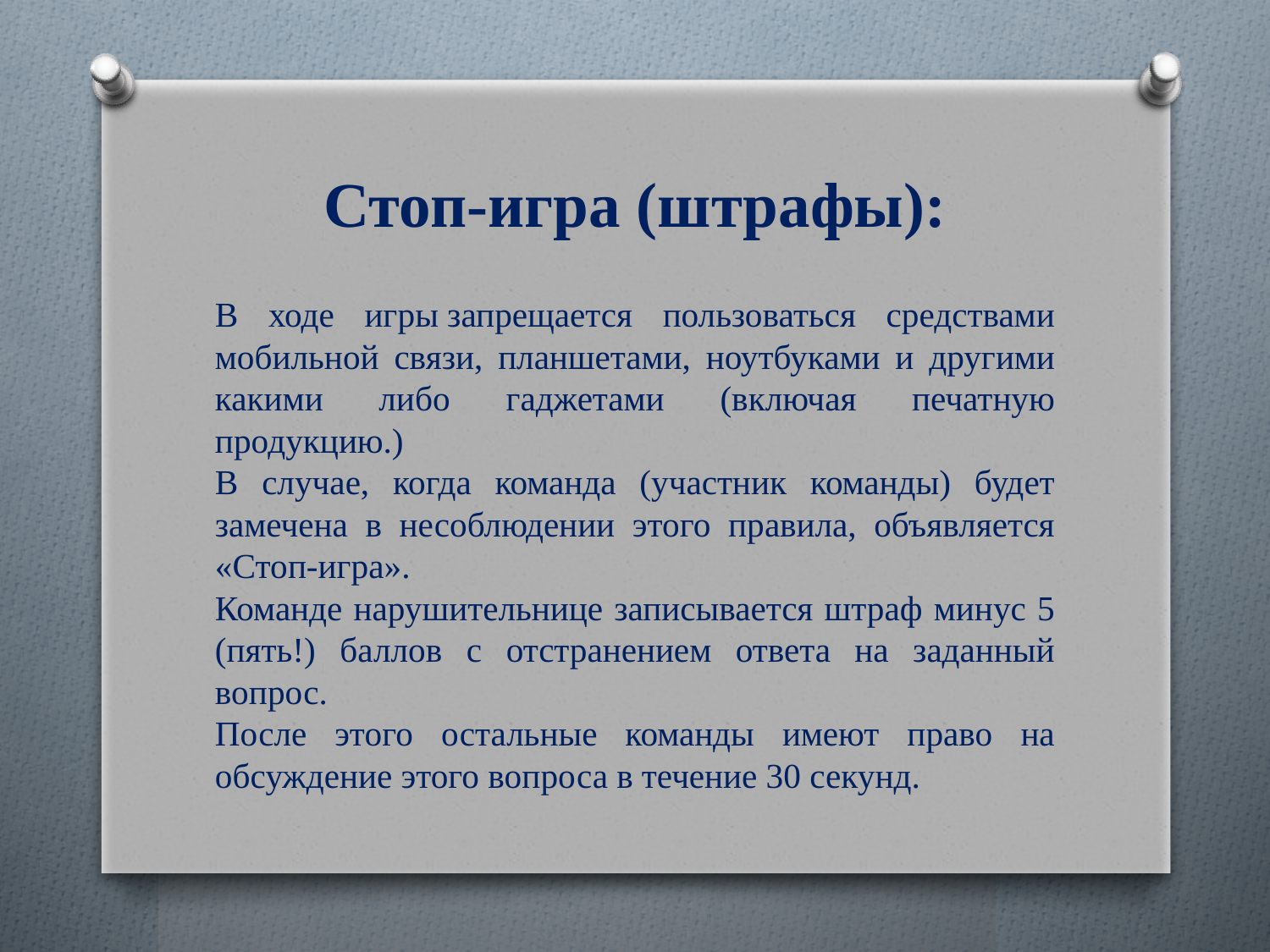

# Стоп-игра (штрафы):
В ходе игры запрещается пользоваться средствами мобильной связи, планшетами, ноутбуками и другими какими либо гаджетами (включая печатную продукцию.)
В случае, когда команда (участник команды) будет замечена в несоблюдении этого правила, объявляется «Стоп-игра».
Команде нарушительнице записывается штраф минус 5 (пять!) баллов с отстранением ответа на заданный вопрос.
После этого остальные команды имеют право на обсуждение этого вопроса в течение 30 секунд.